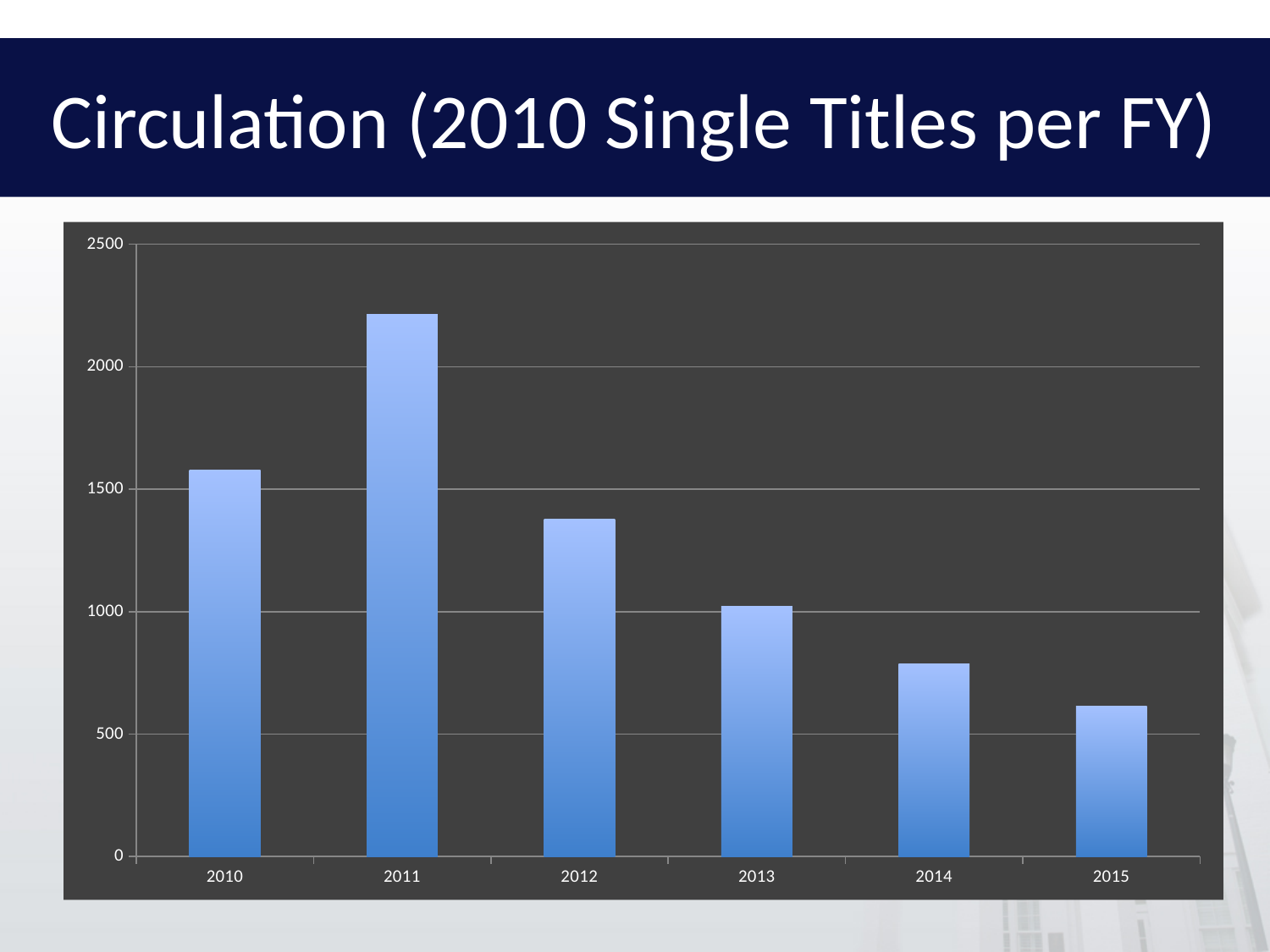

# Circulation (2010 Single Titles per FY)

### Chart

| Category |  |
|---|---|
| 2010.0 | 1577.0 |
| 2011.0 | 2214.0 |
| 2012.0 | 1377.0 |
| 2013.0 | 1020.0 |
| 2014.0 | 786.0 |
| 2015.0 | 615.0 |